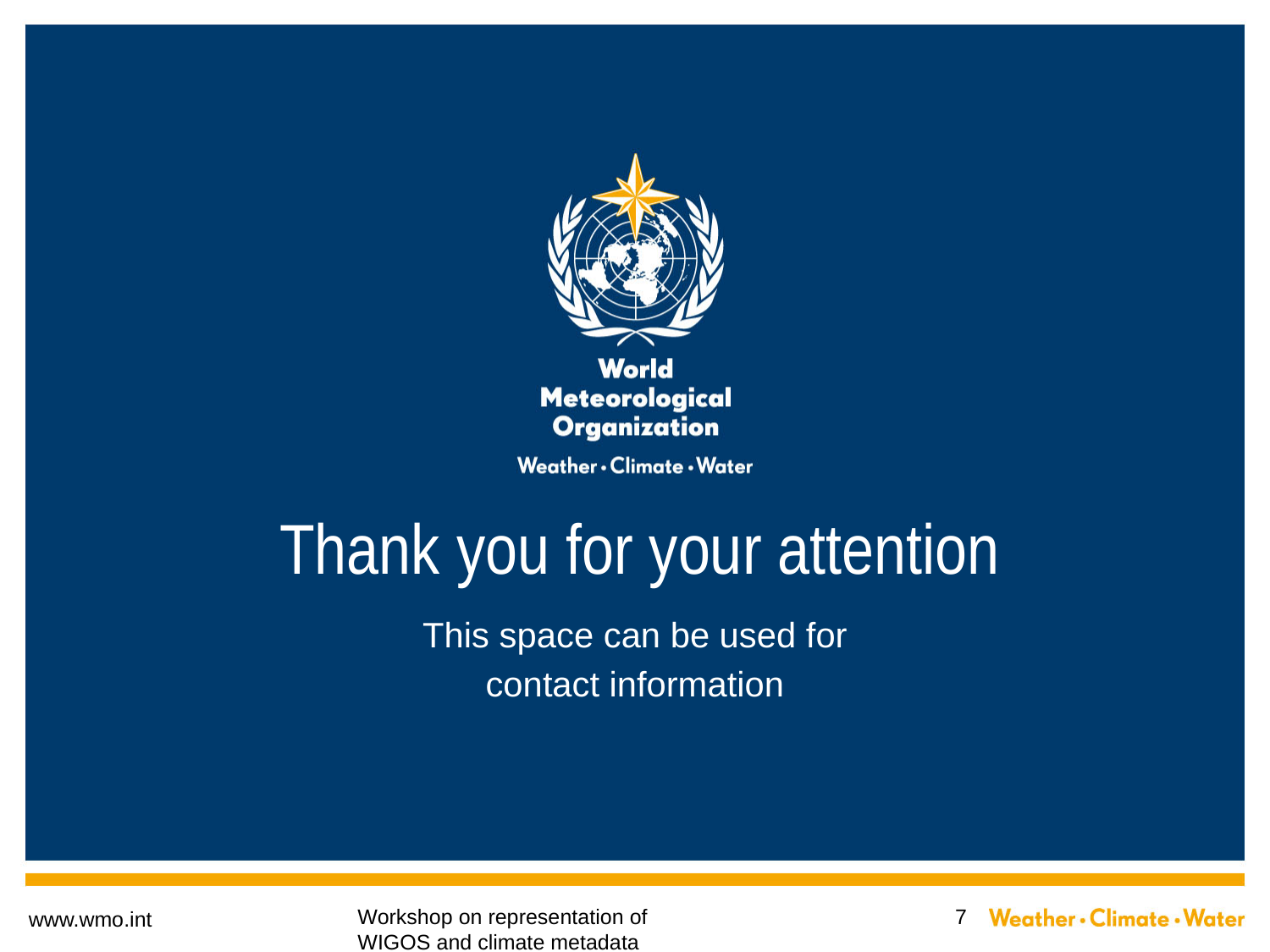

# Thank you for your attention
This space can be used for
contact information
Workshop on representation of WIGOS and climate metadata
7